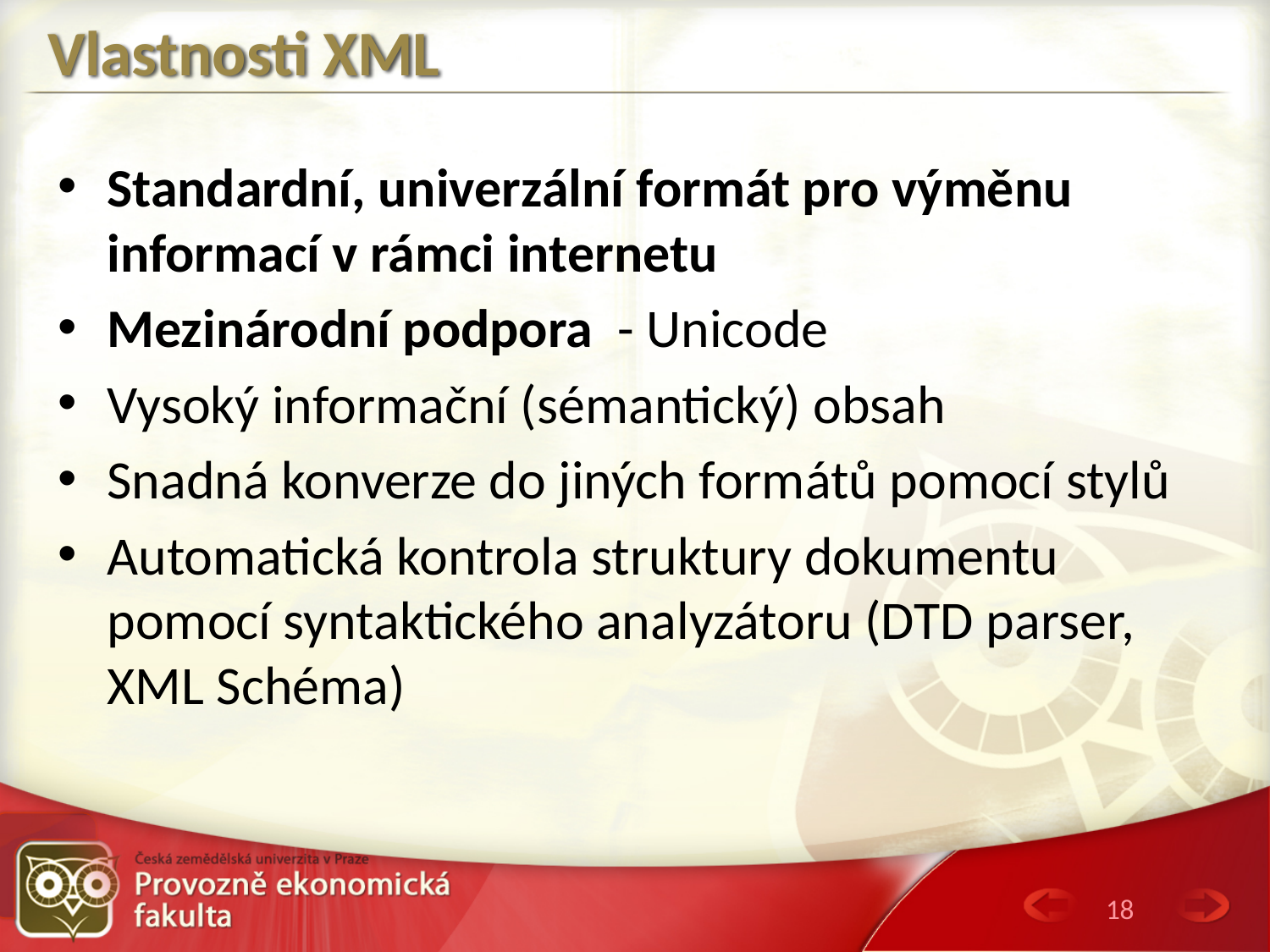

# Vlastnosti XML
Standardní, univerzální formát pro výměnu informací v rámci internetu
Mezinárodní podpora  - Unicode
Vysoký informační (sémantický) obsah
Snadná konverze do jiných formátů pomocí stylů
Automatická kontrola struktury dokumentu pomocí syntaktického analyzátoru (DTD parser, XML Schéma)